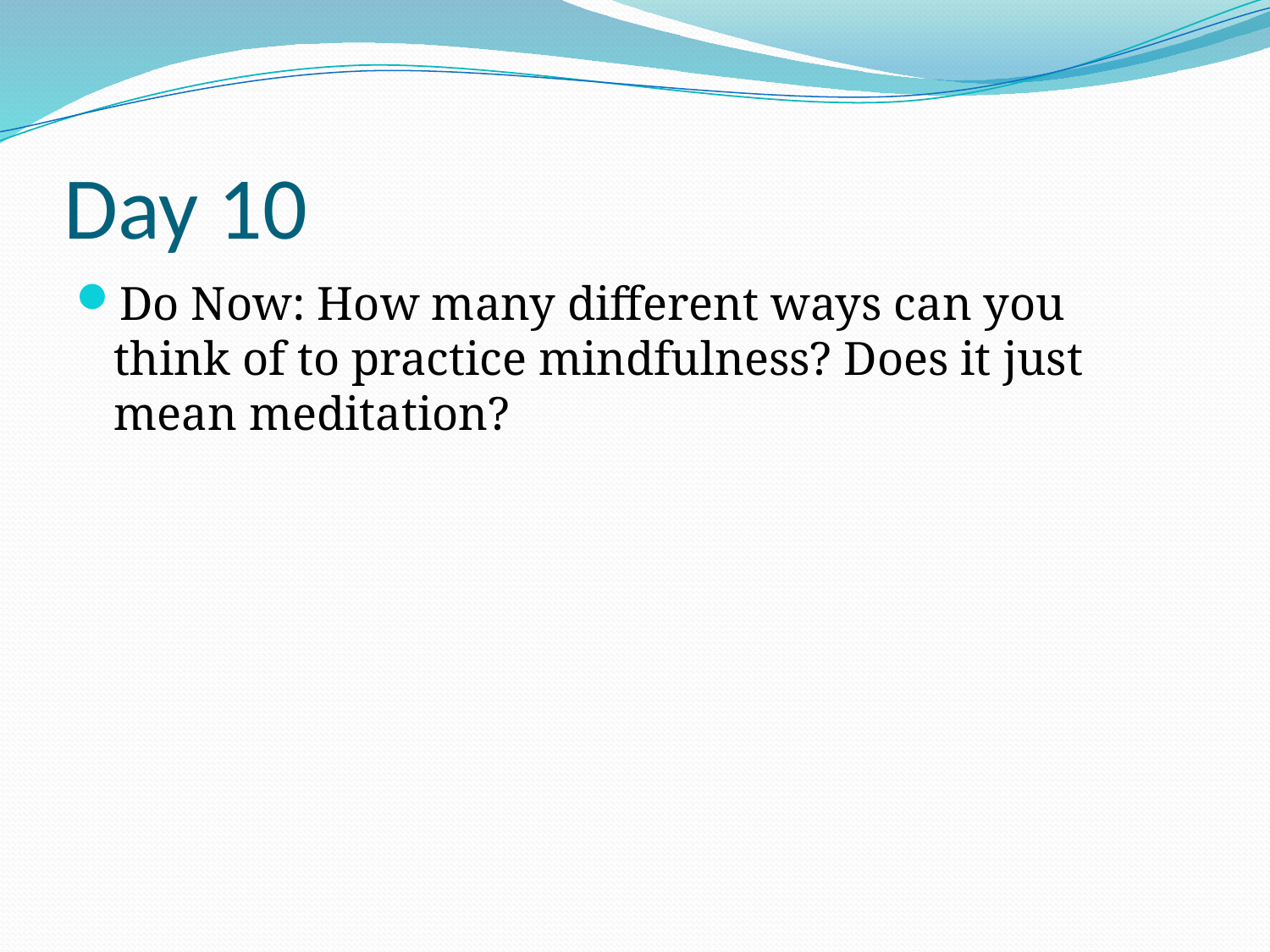

# Day 10
Do Now: How many different ways can you think of to practice mindfulness? Does it just mean meditation?